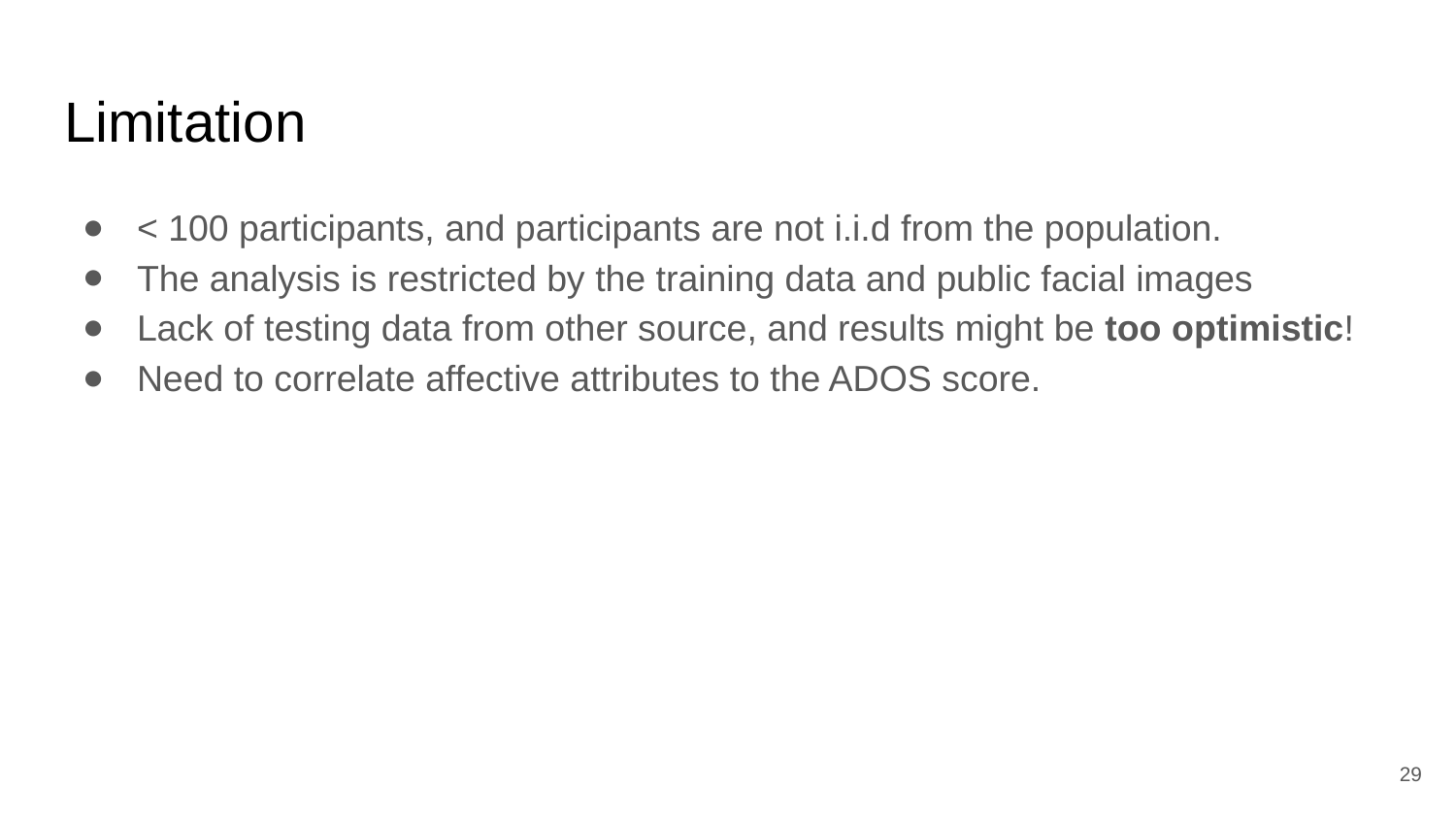

# Limitation
< 100 participants, and participants are not i.i.d from the population.
The analysis is restricted by the training data and public facial images
Lack of testing data from other source, and results might be too optimistic!
Need to correlate affective attributes to the ADOS score.
29